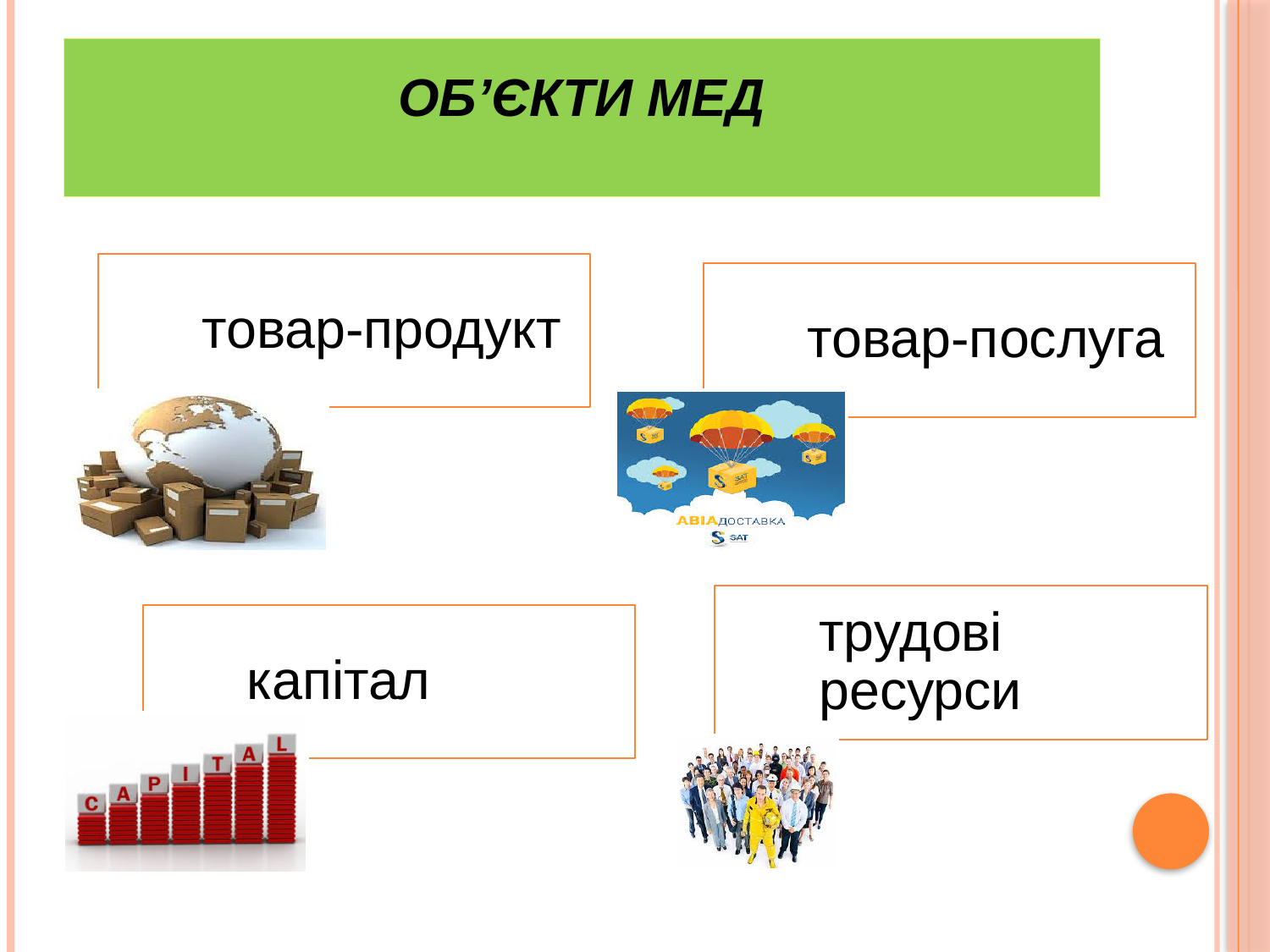

# ОБ’ЄКТИ МЕД
товар-продукт
товар-послуга
капітал
трудові ресурси